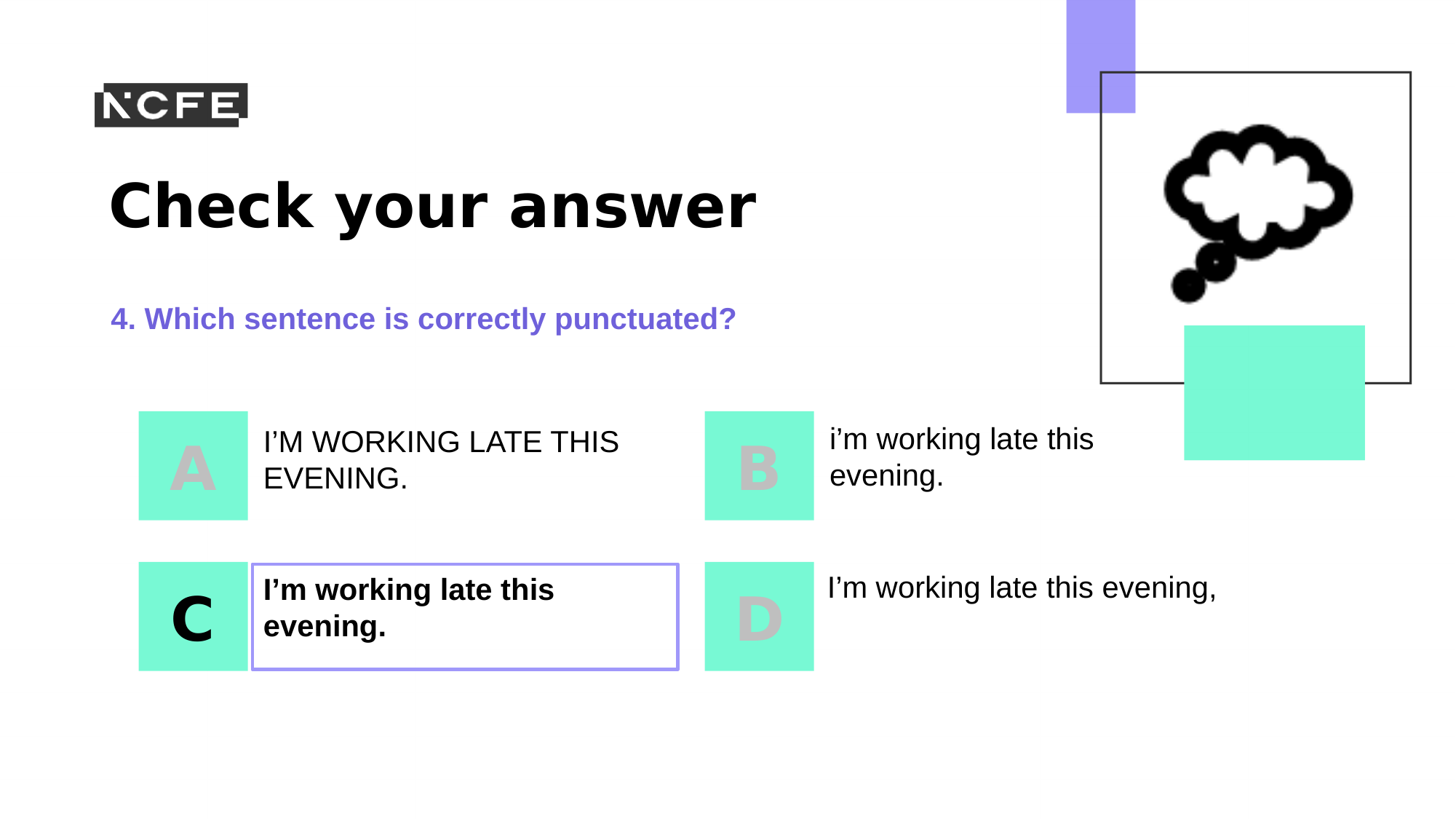

4. Which sentence is correctly punctuated?
i’m working late this
evening.
I’M WORKING LATE THIS EVENING.
I’m working late this evening,
I’m working late this evening.